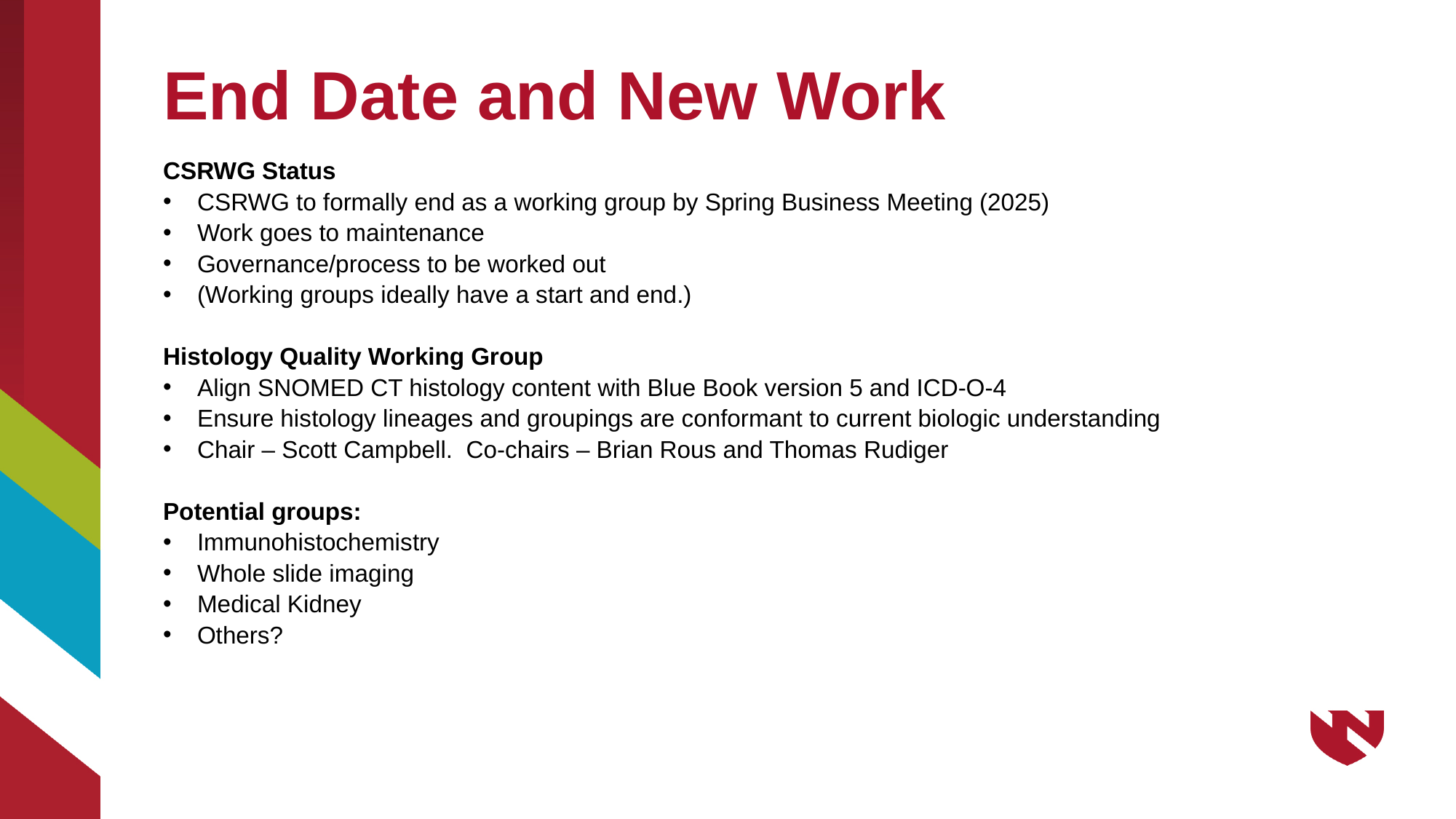

# End Date and New Work
CSRWG Status
CSRWG to formally end as a working group by Spring Business Meeting (2025)
Work goes to maintenance
Governance/process to be worked out
(Working groups ideally have a start and end.)

Histology Quality Working Group
Align SNOMED CT histology content with Blue Book version 5 and ICD-O-4
Ensure histology lineages and groupings are conformant to current biologic understanding
Chair – Scott Campbell.  Co-chairs – Brian Rous and Thomas Rudiger

Potential groups:
Immunohistochemistry
Whole slide imaging
Medical Kidney
Others?